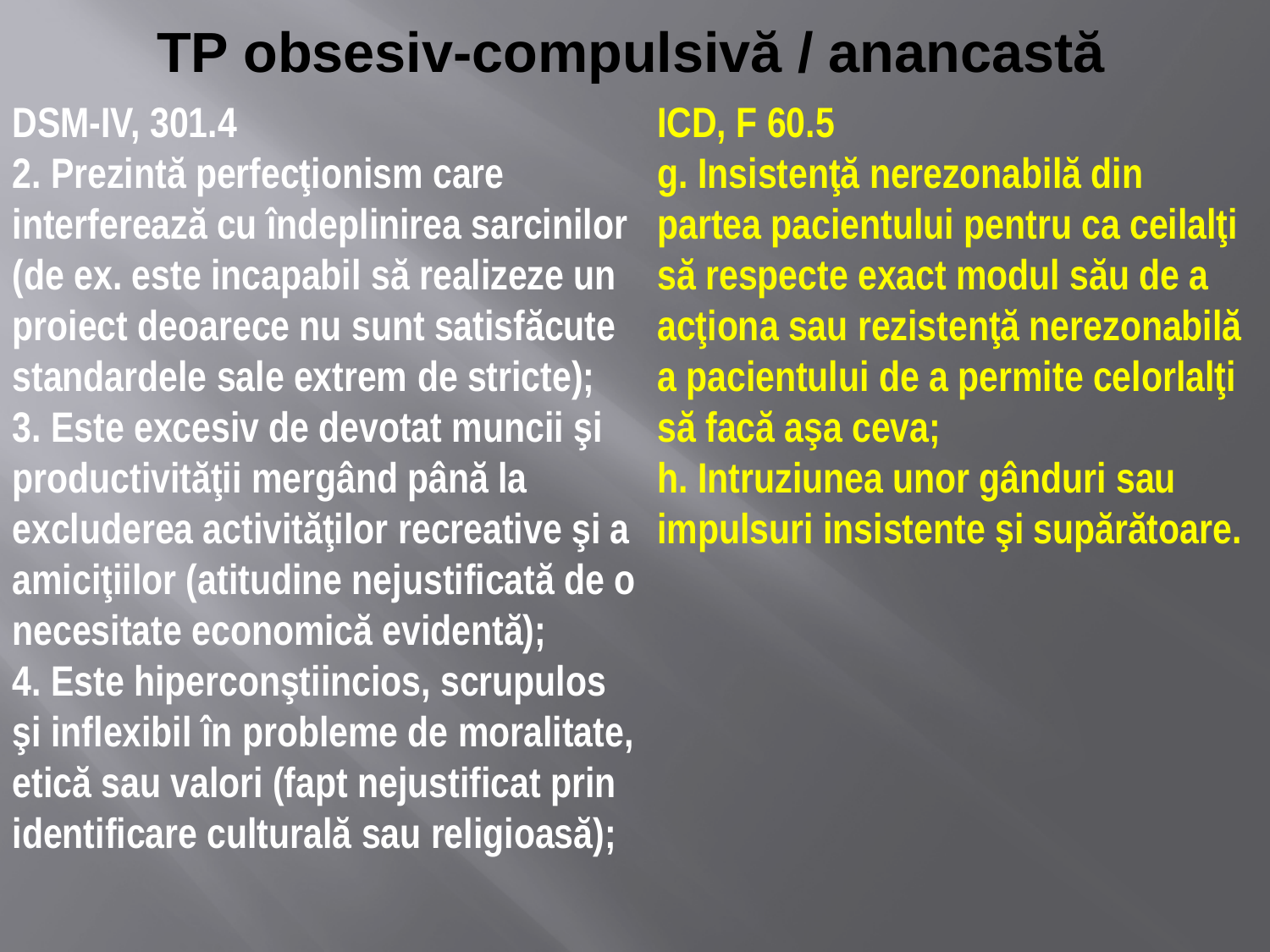

# TP obsesiv-compulsivă / anancastă
DSM-IV, 301.4
2. Prezintă perfecţionism care interferează cu îndeplinirea sarcinilor (de ex. este incapabil să realizeze un proiect deoarece nu sunt satisfăcute standardele sale extrem de stricte);
3. Este excesiv de devotat muncii şi productivităţii mergând până la excluderea activităţilor recreative şi a amiciţiilor (atitudine nejustificată de o necesitate economică evidentă);
4. Este hiperconştiincios, scrupulos şi inflexibil în probleme de moralitate, etică sau valori (fapt nejustificat prin identificare culturală sau religioasă);

ICD, F 60.5
g. Insistenţă nerezonabilă din partea pacientului pentru ca ceilalţi să respecte exact modul său de a acţiona sau rezistenţă nerezonabilă a pacientului de a permite celorlalţi să facă aşa ceva;
h. Intruziunea unor gânduri sau impulsuri insistente şi supărătoare.